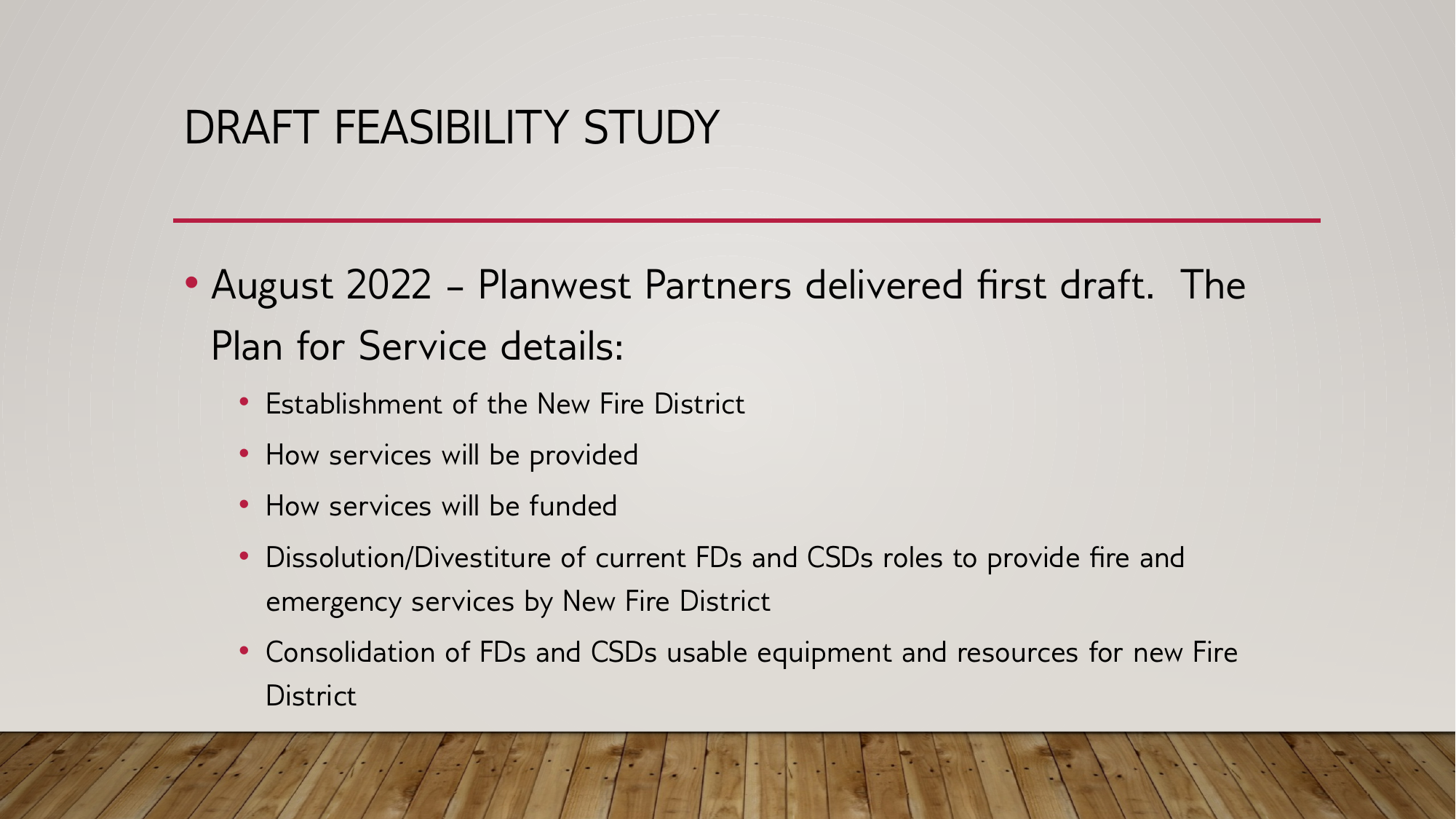

# Draft Feasibility Study
August 2022 – Planwest Partners delivered first draft.  The Plan for Service details:
Establishment of the New Fire District
How services will be provided
How services will be funded
Dissolution/Divestiture of current FDs and CSDs roles to provide fire and emergency services by New Fire District
Consolidation of FDs and CSDs usable equipment and resources for new Fire District